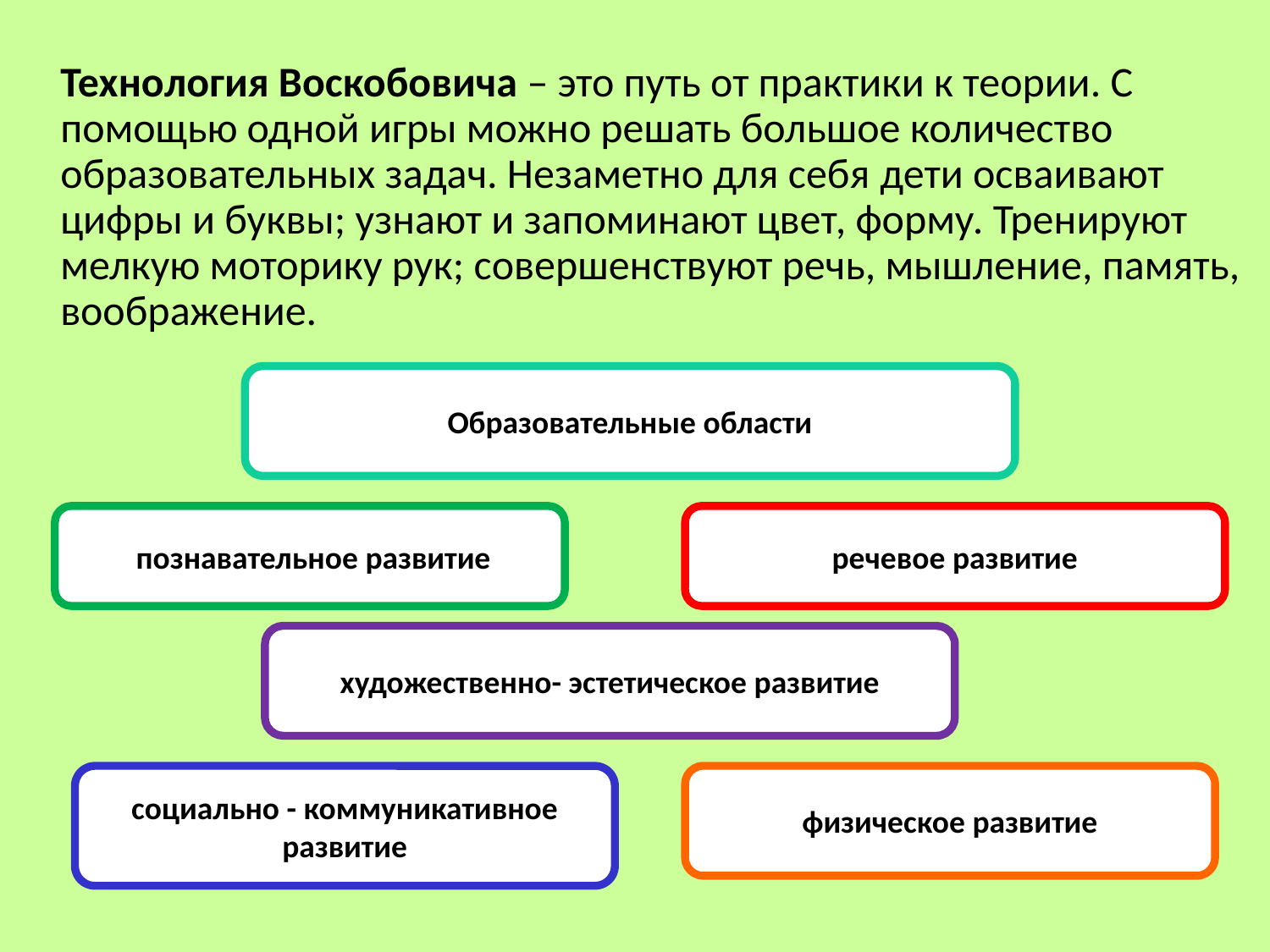

# Образовательные  области

     Технология Воскобовича – это путь от практики к теории. С помощью одной игры можно решать большое количество образовательных задач. Незаметно для себя дети осваивают цифры и буквы; узнают и запоминают цвет, форму. Тренируют мелкую моторику рук; совершенствуют речь, мышление, память, воображение.
Образовательные области
 познавательное развитие
речевое развитие
художественно- эстетическое развитие
социально - коммуникативное развитие
физическое развитие